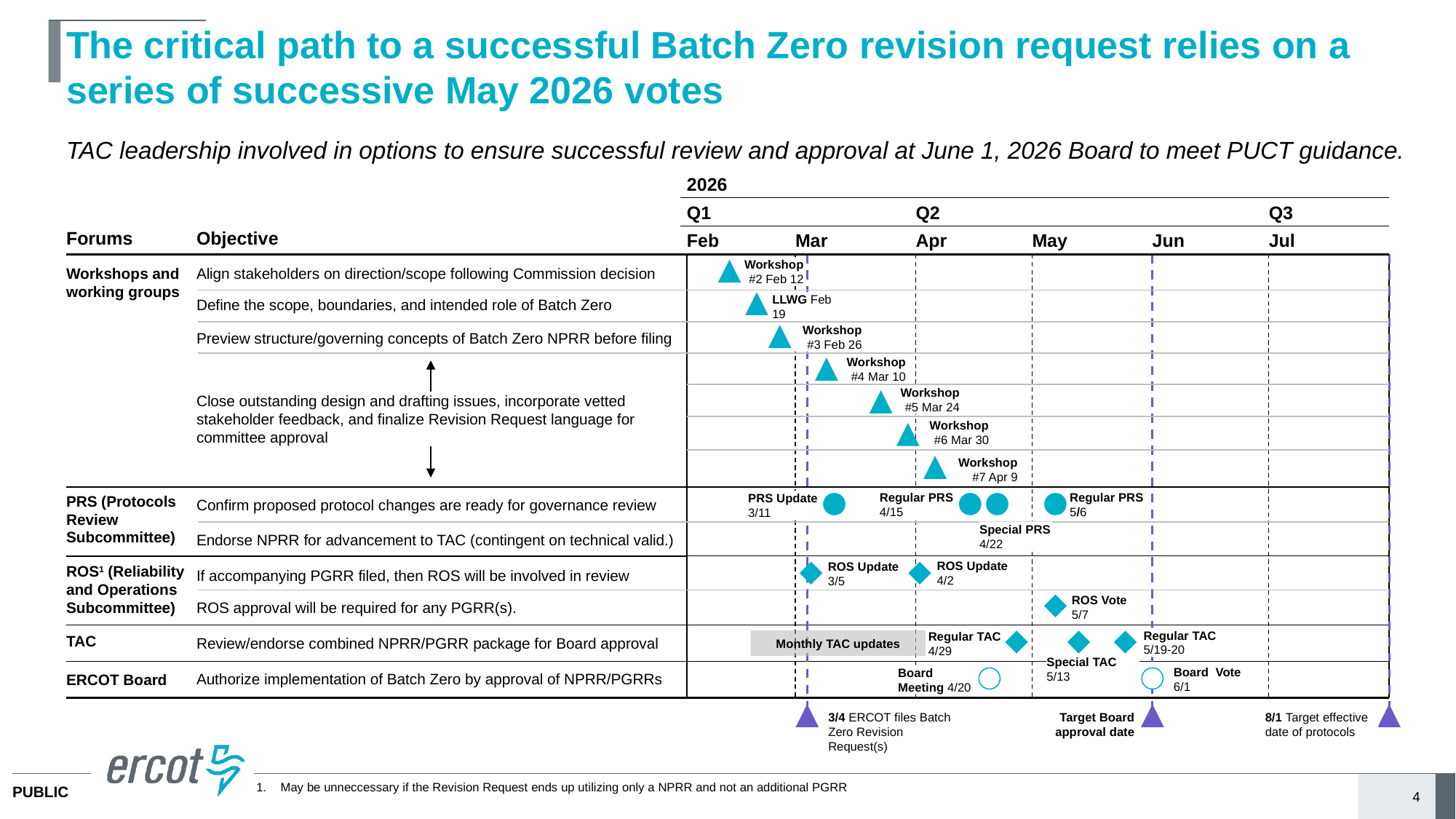

# The critical path to a successful Batch Zero revision request relies on a series of successive May 2026 votes
TAC leadership involved in options to ensure successful review and approval at June 1, 2026 Board to meet PUCT guidance.
2026
Q1
Q2
Q3
Feb
Mar
Apr
May
Jun
Jul
Forums
Objective
Workshop #2 Feb 12

Workshops and working groups
Align stakeholders on direction/scope following Commission decision
LLWG Feb 19

Define the scope, boundaries, and intended role of Batch Zero
Workshop #3 Feb 26

Preview structure/governing concepts of Batch Zero NPRR before filing
Workshop #4 Mar 10

Workshop #5 Mar 24
Close outstanding design and drafting issues, incorporate vetted stakeholder feedback, and finalize Revision Request language for committee approval

Workshop #6 Mar 30

Workshop #7 Apr 9

Regular PRS 4/15
Regular PRS 5/6
PRS Update 3/11
PRS (Protocols Review Subcommittee)

Confirm proposed protocol changes are ready for governance review
Special PRS 4/22
Endorse NPRR for advancement to TAC (contingent on technical valid.)
ROS Update 4/2
ROS Update 3/5
ROS1 (Reliability and Operations Subcommittee)

If accompanying PGRR filed, then ROS will be involved in review
ROS Vote 5/7

ROS approval will be required for any PGRR(s).
Regular TAC 5/19-20
Regular TAC 4/29
Monthly TAC updates
TAC

Review/endorse combined NPRR/PGRR package for Board approval
Special TAC 5/13
Board  Vote 6/1
Board  Meeting 4/20

Authorize implementation of Batch Zero by approval of NPRR/PGRRs
ERCOT Board

3/4 ERCOT files Batch Zero Revision Request(s)
Target Board approval date
8/1 Target effective date of protocols
1.	May be unneccessary if the Revision Request ends up utilizing only a NPRR and not an additional PGRR